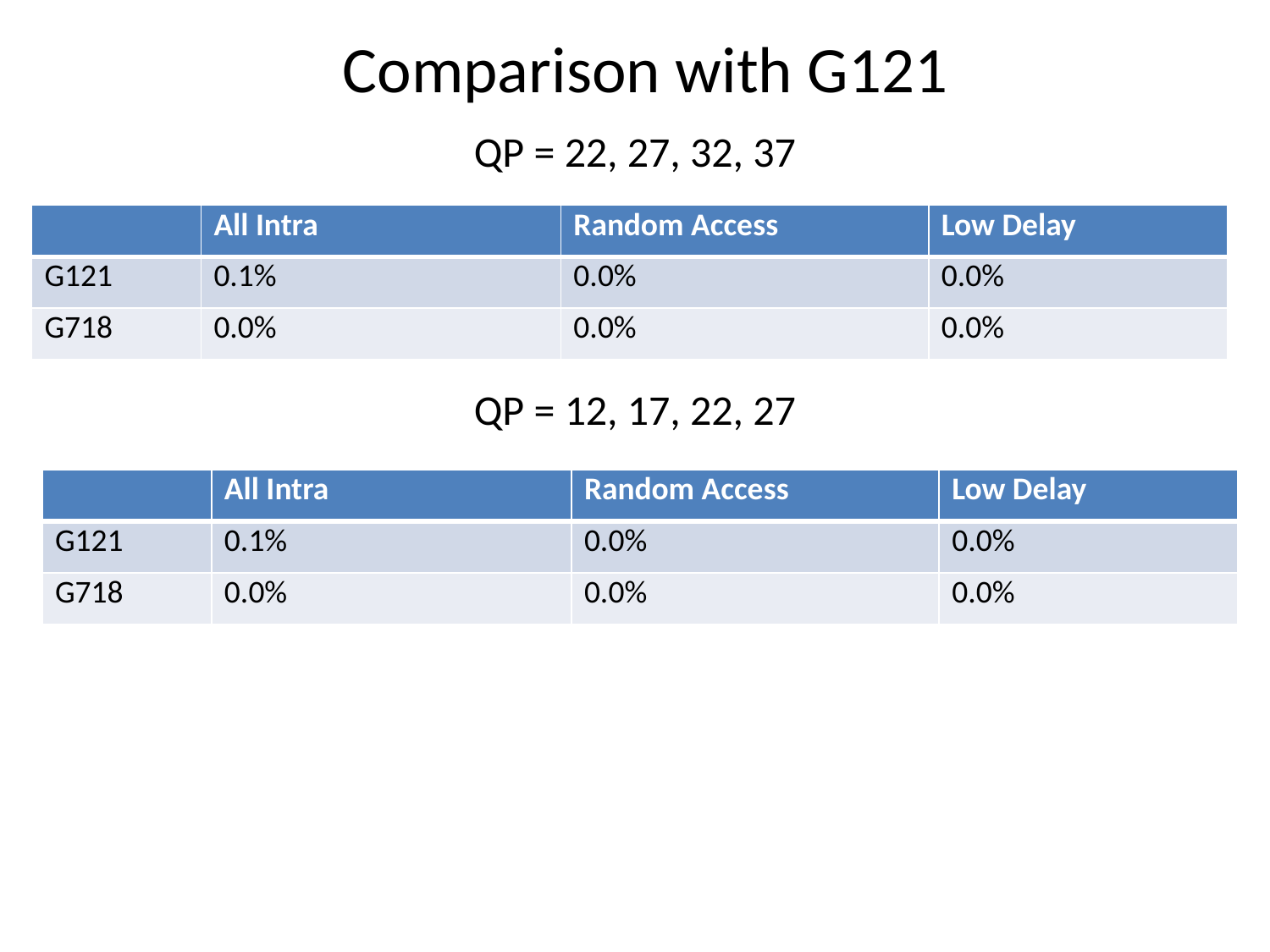

# Comparison with G121
QP = 22, 27, 32, 37
|  | All Intra | Random Access | Low Delay |
| --- | --- | --- | --- |
| G121 | 0.1% | 0.0% | 0.0% |
| G718 | 0.0% | 0.0% | 0.0% |
QP = 12, 17, 22, 27
|  | All Intra | Random Access | Low Delay |
| --- | --- | --- | --- |
| G121 | 0.1% | 0.0% | 0.0% |
| G718 | 0.0% | 0.0% | 0.0% |